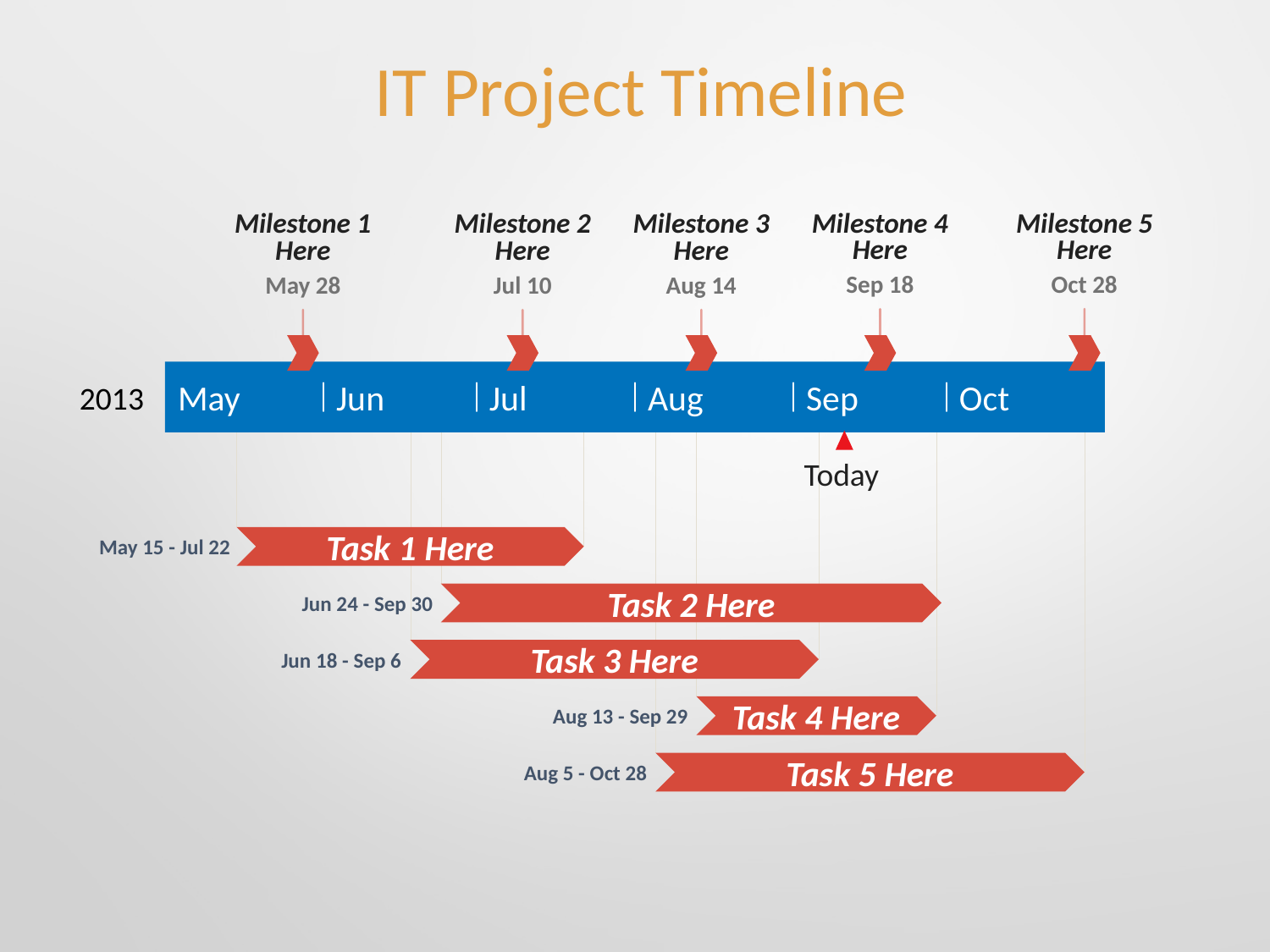

IT Project Timeline
Milestone 4 Here
Milestone 5 Here
Milestone 1 Here
Milestone 2 Here
Milestone 3 Here
Sep 18
Oct 28
May 28
Jul 10
Aug 14

May
Jun
Jul
Aug
Sep
Oct
2013

Today
Task 1 Here

May 15 - Jul 22
Task 2 Here

Jun 24 - Sep 30
Task 3 Here

Jun 18 - Sep 6
Task 4 Here

Aug 13 - Sep 29
Task 5 Here

Aug 5 - Oct 28